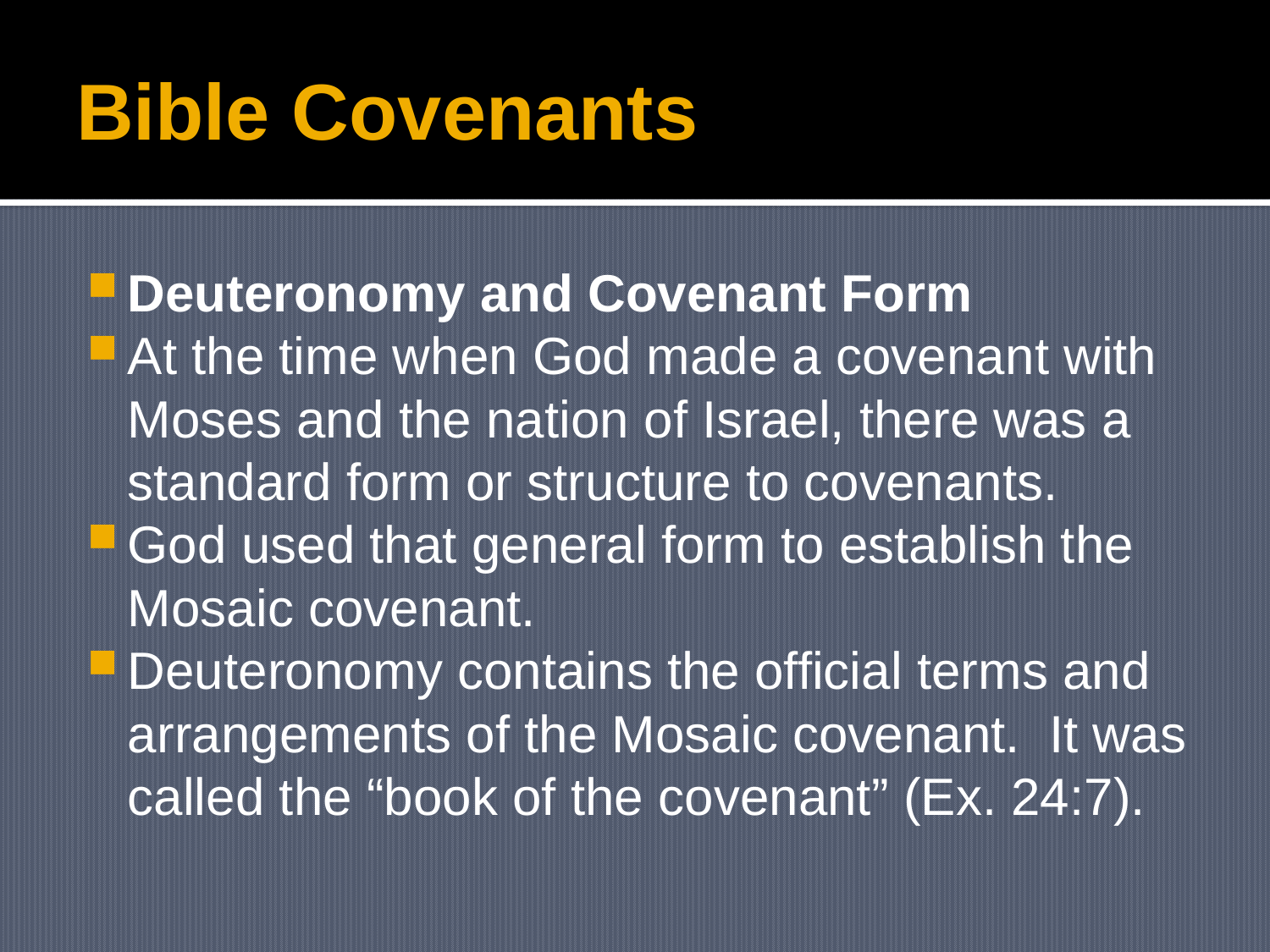

# Bible Covenants
Deuteronomy and Covenant Form
At the time when God made a covenant with Moses and the nation of Israel, there was a standard form or structure to covenants.
God used that general form to establish the Mosaic covenant.
Deuteronomy contains the official terms and arrangements of the Mosaic covenant.  It was called the “book of the covenant” (Ex. 24:7).